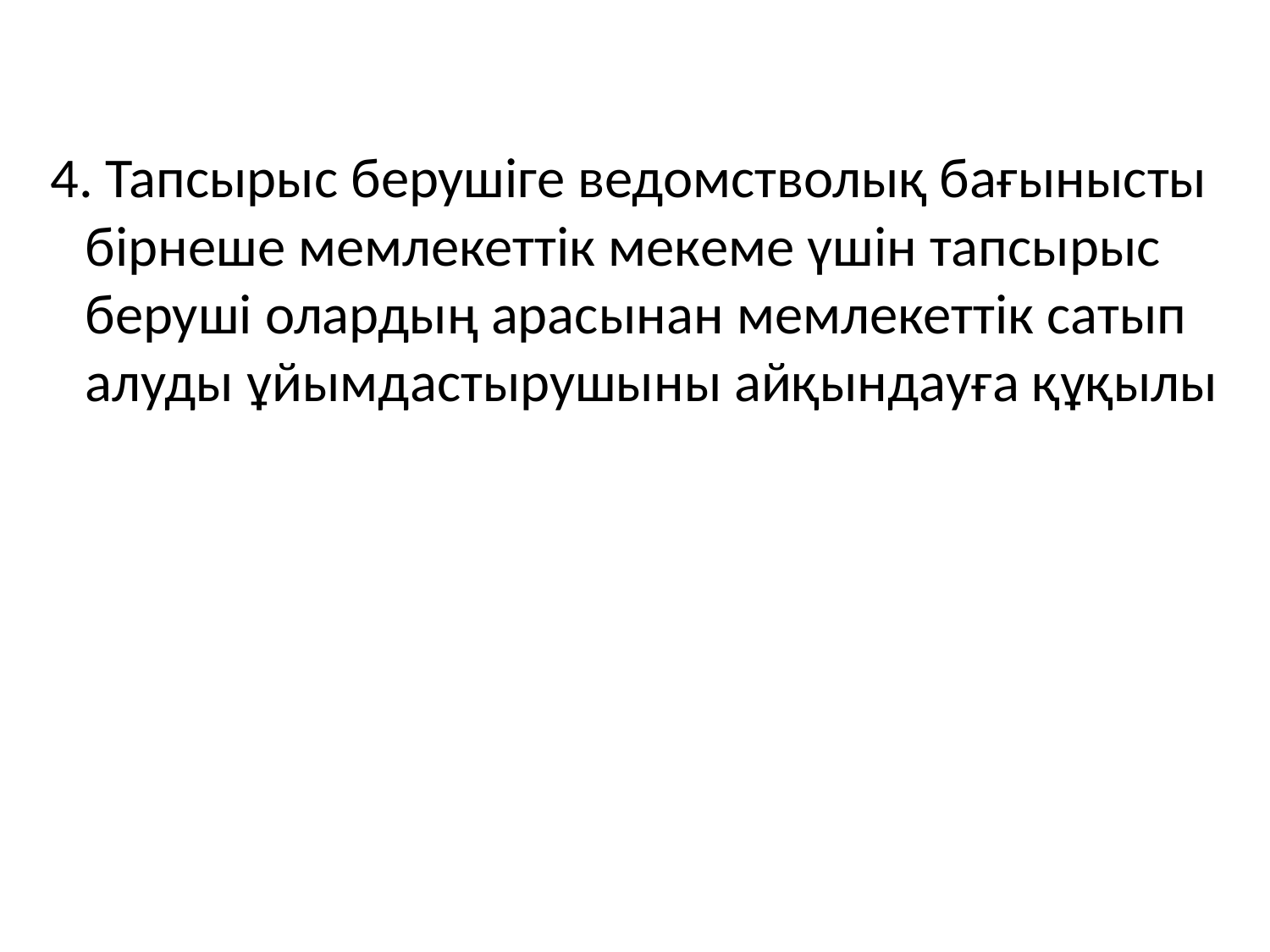

4. Тапсырыс берушіге ведомстволық бағынысты бірнеше мемлекеттік мекеме үшін тапсырыс беруші олардың арасынан мемлекеттік сатып алуды ұйымдастырушыны айқындауға құқылы